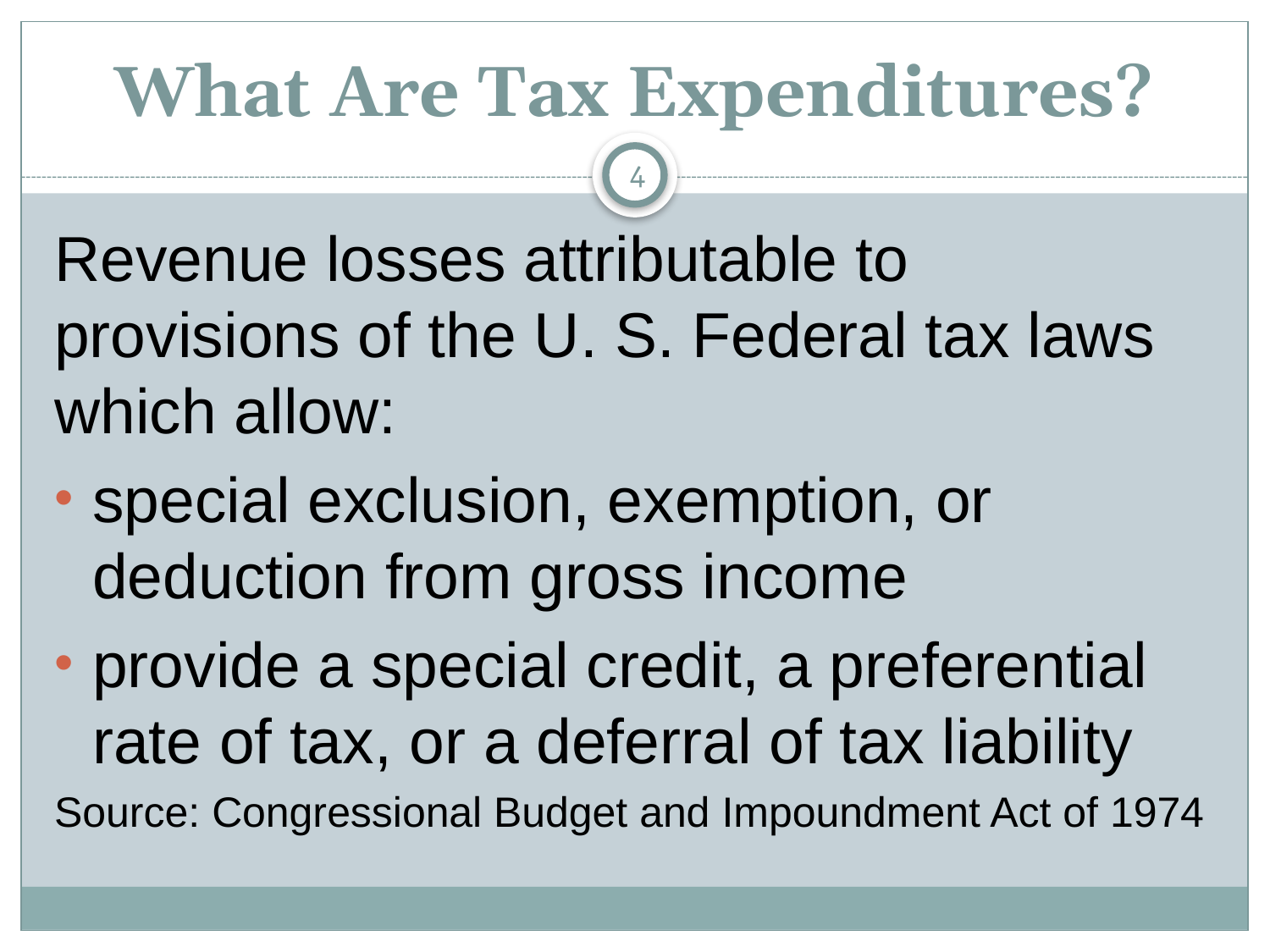

# What Are Tax Expenditures?
4
Revenue losses attributable to provisions of the U. S. Federal tax laws which allow:
special exclusion, exemption, or deduction from gross income
provide a special credit, a preferential rate of tax, or a deferral of tax liability
Source: Congressional Budget and Impoundment Act of 1974